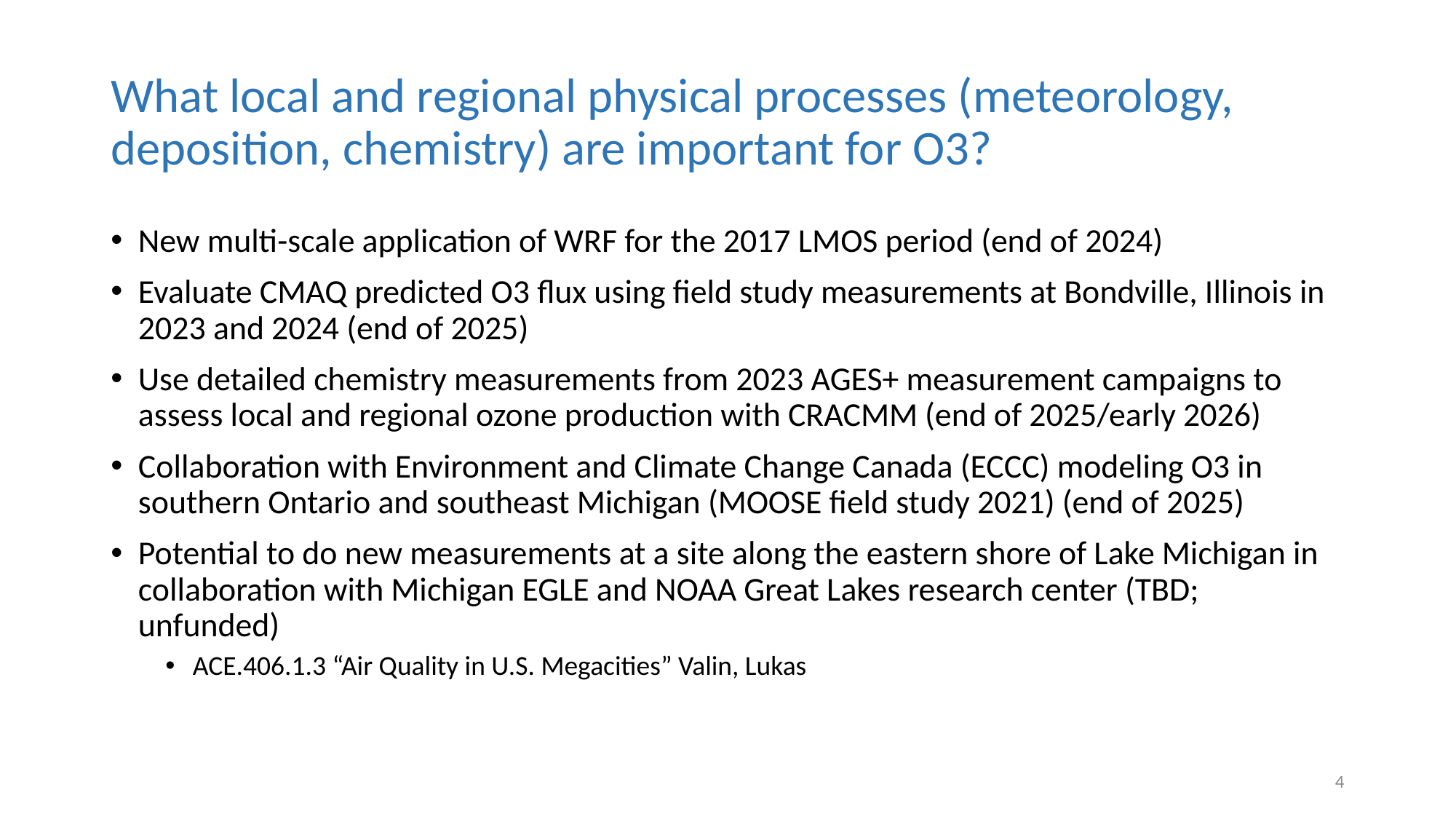

# What local and regional physical processes (meteorology, deposition, chemistry) are important for O3?
New multi-scale application of WRF for the 2017 LMOS period (end of 2024)
Evaluate CMAQ predicted O3 flux using field study measurements at Bondville, Illinois in 2023 and 2024 (end of 2025)
Use detailed chemistry measurements from 2023 AGES+ measurement campaigns to assess local and regional ozone production with CRACMM (end of 2025/early 2026)
Collaboration with Environment and Climate Change Canada (ECCC) modeling O3 in southern Ontario and southeast Michigan (MOOSE field study 2021) (end of 2025)
Potential to do new measurements at a site along the eastern shore of Lake Michigan in collaboration with Michigan EGLE and NOAA Great Lakes research center (TBD; unfunded)
ACE.406.1.3 “Air Quality in U.S. Megacities” Valin, Lukas

4